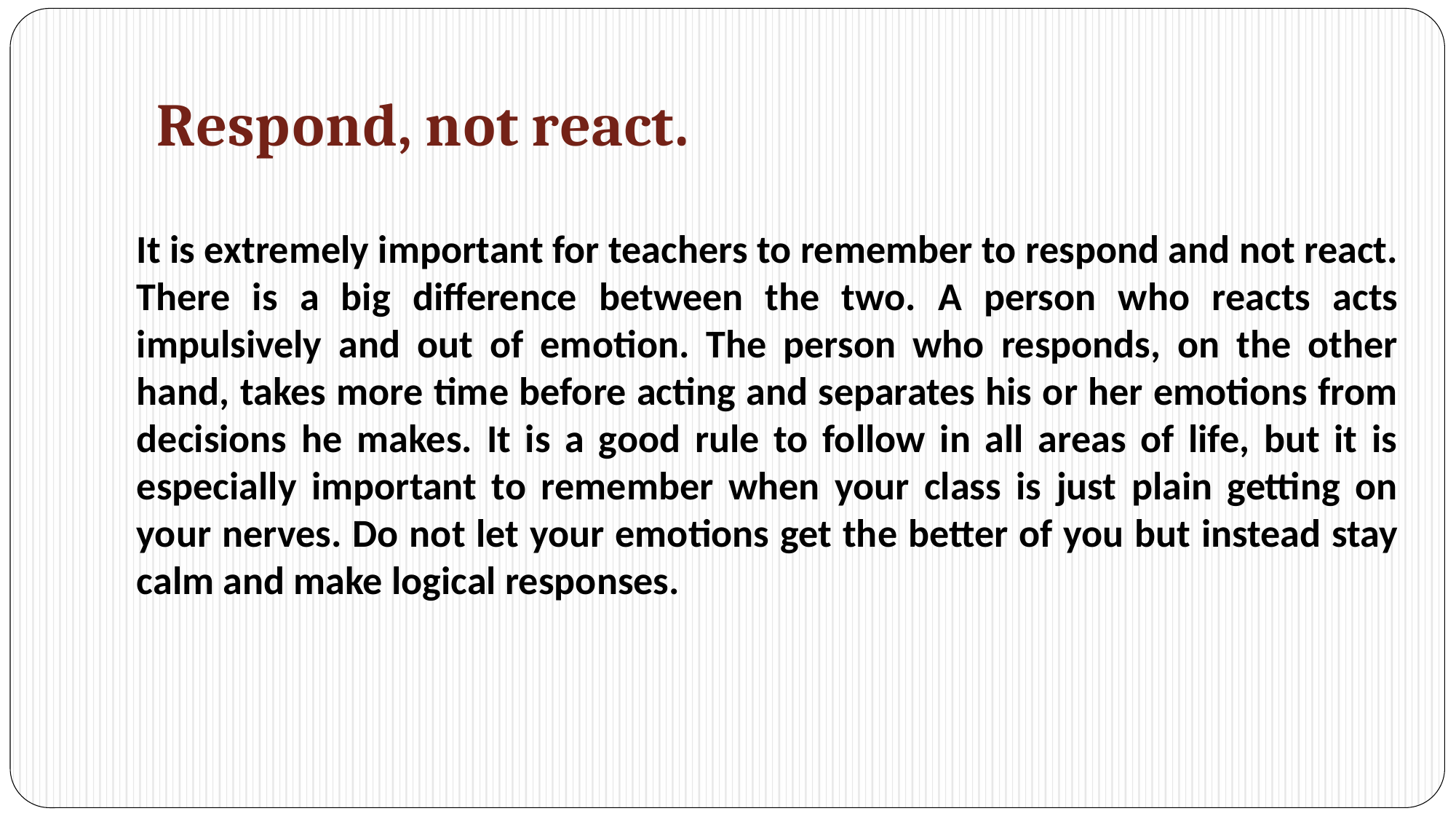

# Respond, not react.
It is extremely important for teachers to remember to respond and not react. There is a big difference between the two. A person who reacts acts impulsively and out of emotion. The person who responds, on the other hand, takes more time before acting and separates his or her emotions from decisions he makes. It is a good rule to follow in all areas of life, but it is especially important to remember when your class is just plain getting on your nerves. Do not let your emotions get the better of you but instead stay calm and make logical responses.